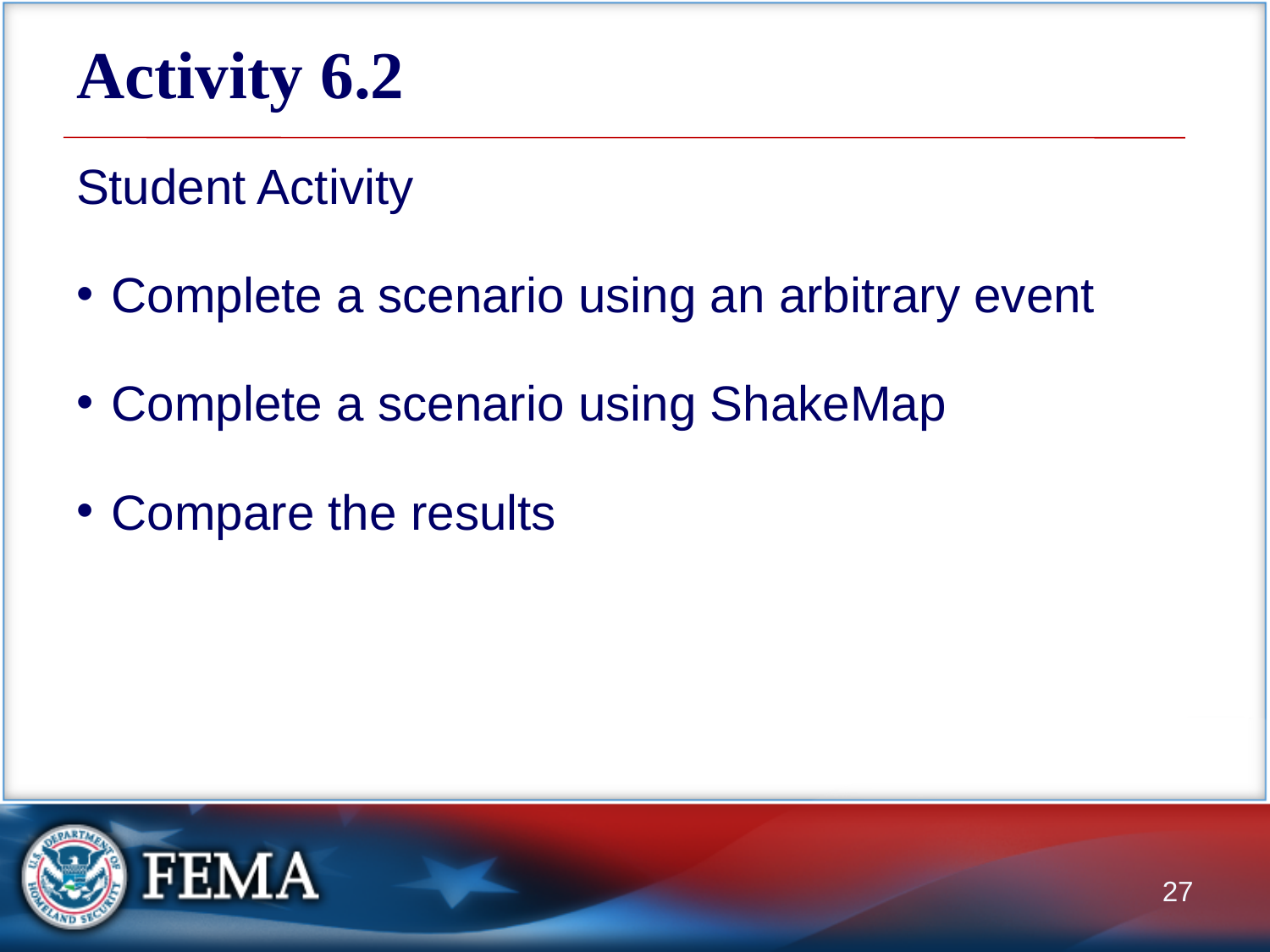

# Activity 6.2
Student Activity
Complete a scenario using an arbitrary event
Complete a scenario using ShakeMap
Compare the results
27